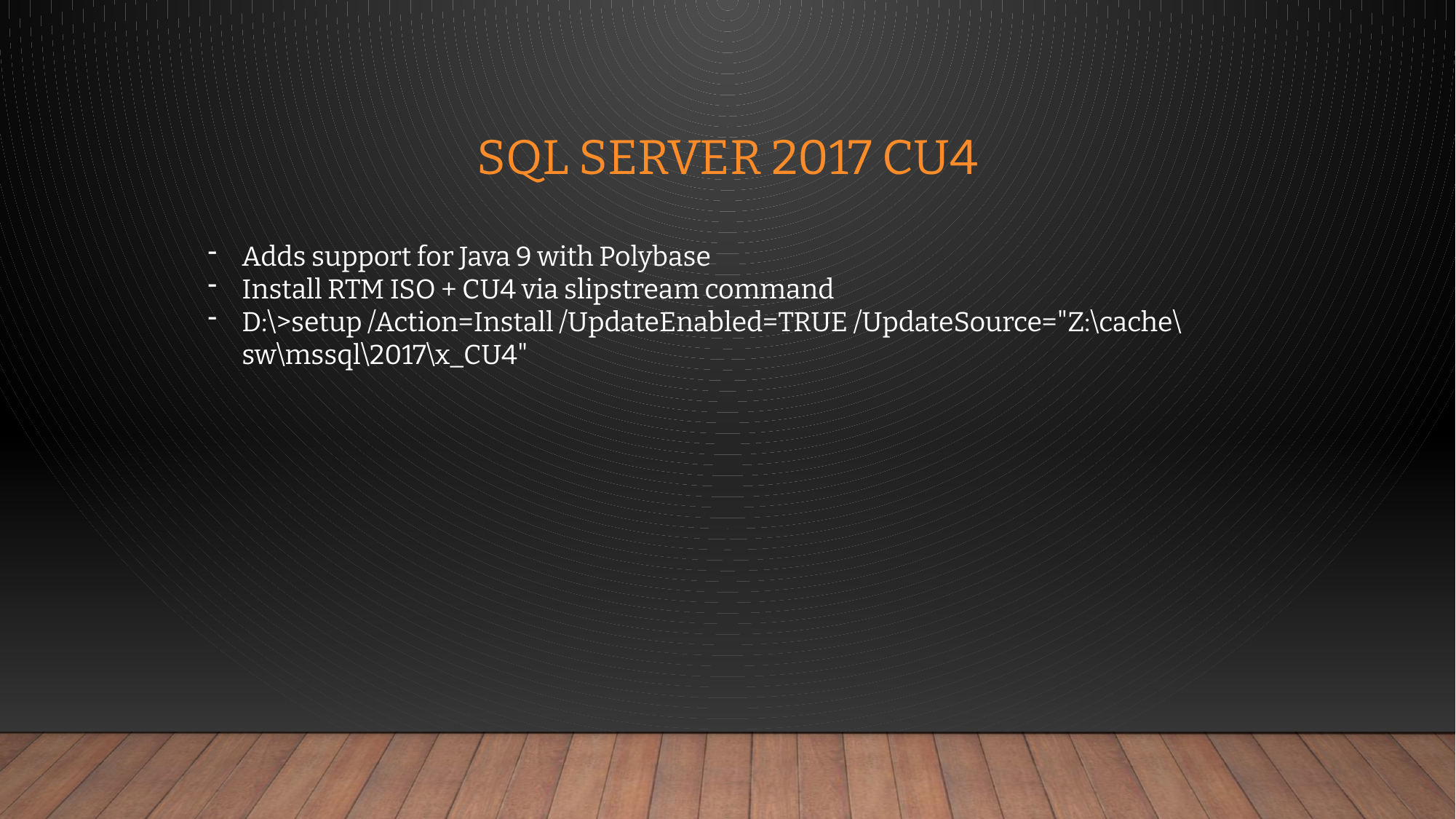

# SQL SERVER 2017 CU4
Adds support for Java 9 with Polybase
Install RTM ISO + CU4 via slipstream command
D:\>setup /Action=Install /UpdateEnabled=TRUE /UpdateSource="Z:\cache\sw\mssql\2017\x_CU4"